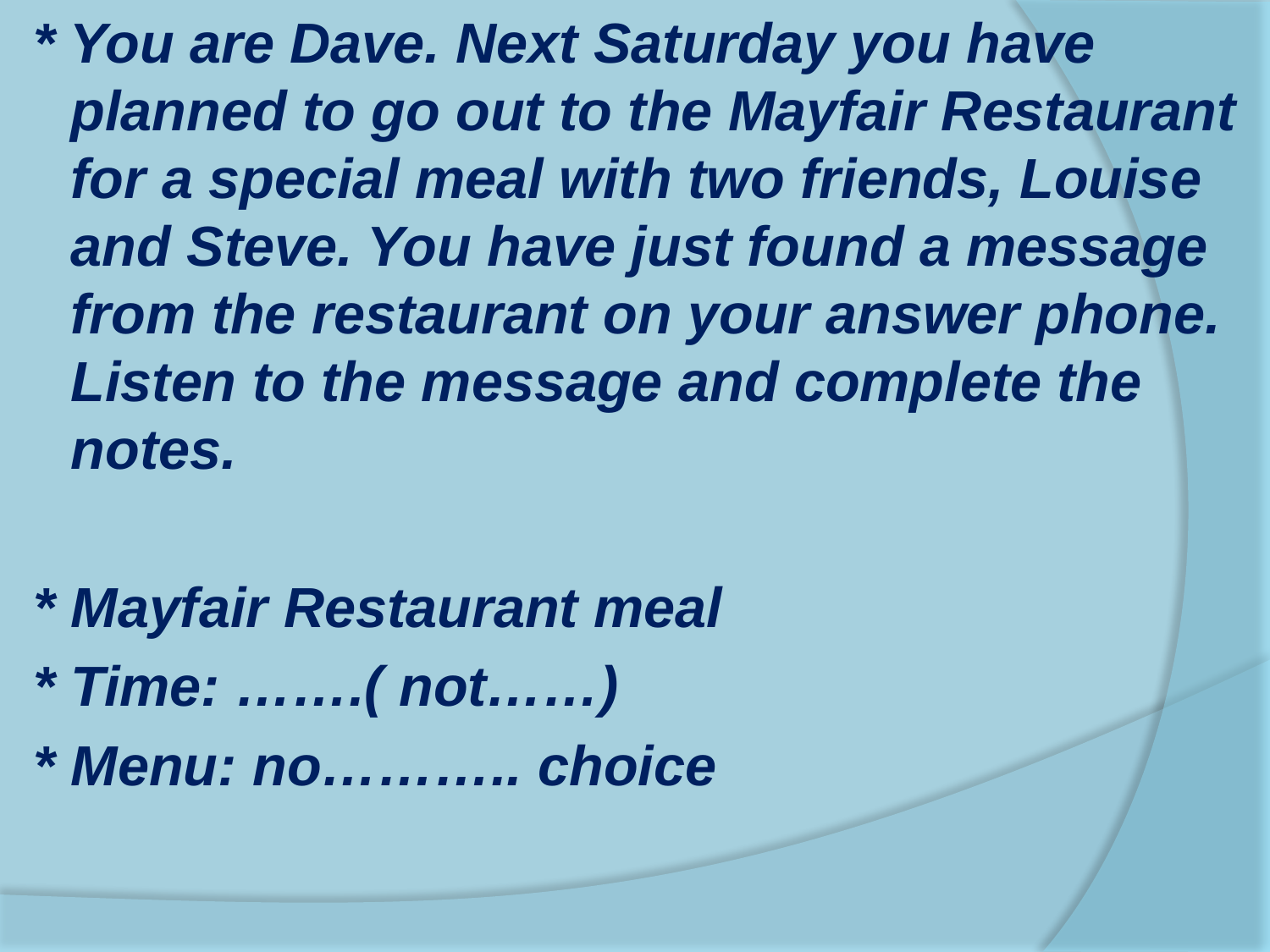

* You are Dave. Next Saturday you have planned to go out to the Mayfair Restaurant for a special meal with two friends, Louise and Steve. You have just found a message from the restaurant on your answer phone. Listen to the message and complete the notes.

 * Mayfair Restaurant meal
 * Time: …….( not……)
 * Menu: no……….. choice